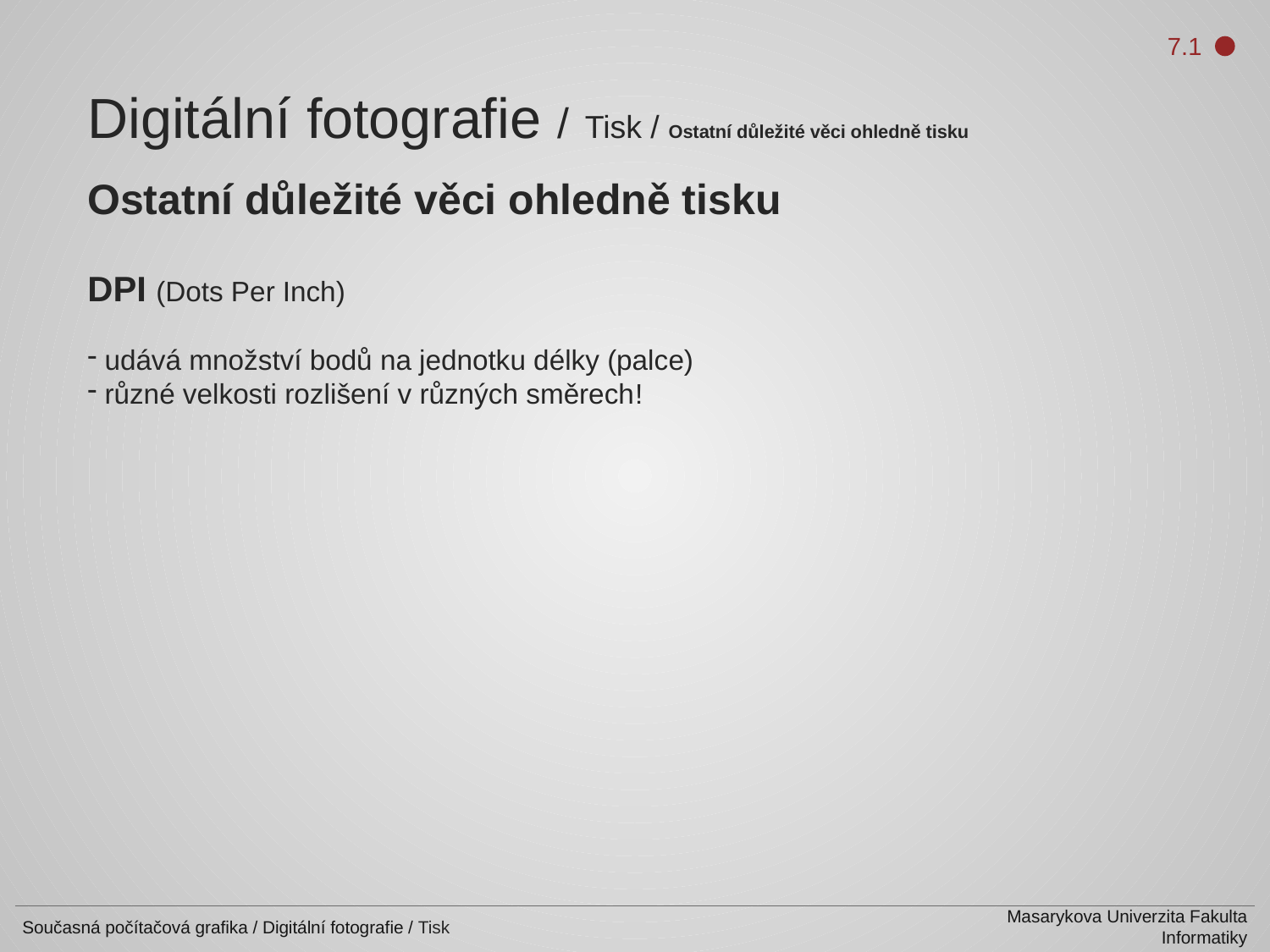

7.1

Digitální fotografie / Tisk / Ostatní důležité věci ohledně tisku
Ostatní důležité věci ohledně tisku
DPI (Dots Per Inch)

 udává množství bodů na jednotku délky (palce)
 různé velkosti rozlišení v různých směrech!

Současná počítačová grafika / Digitální fotografie / Tisk
Masarykova Univerzita Fakulta Informatiky